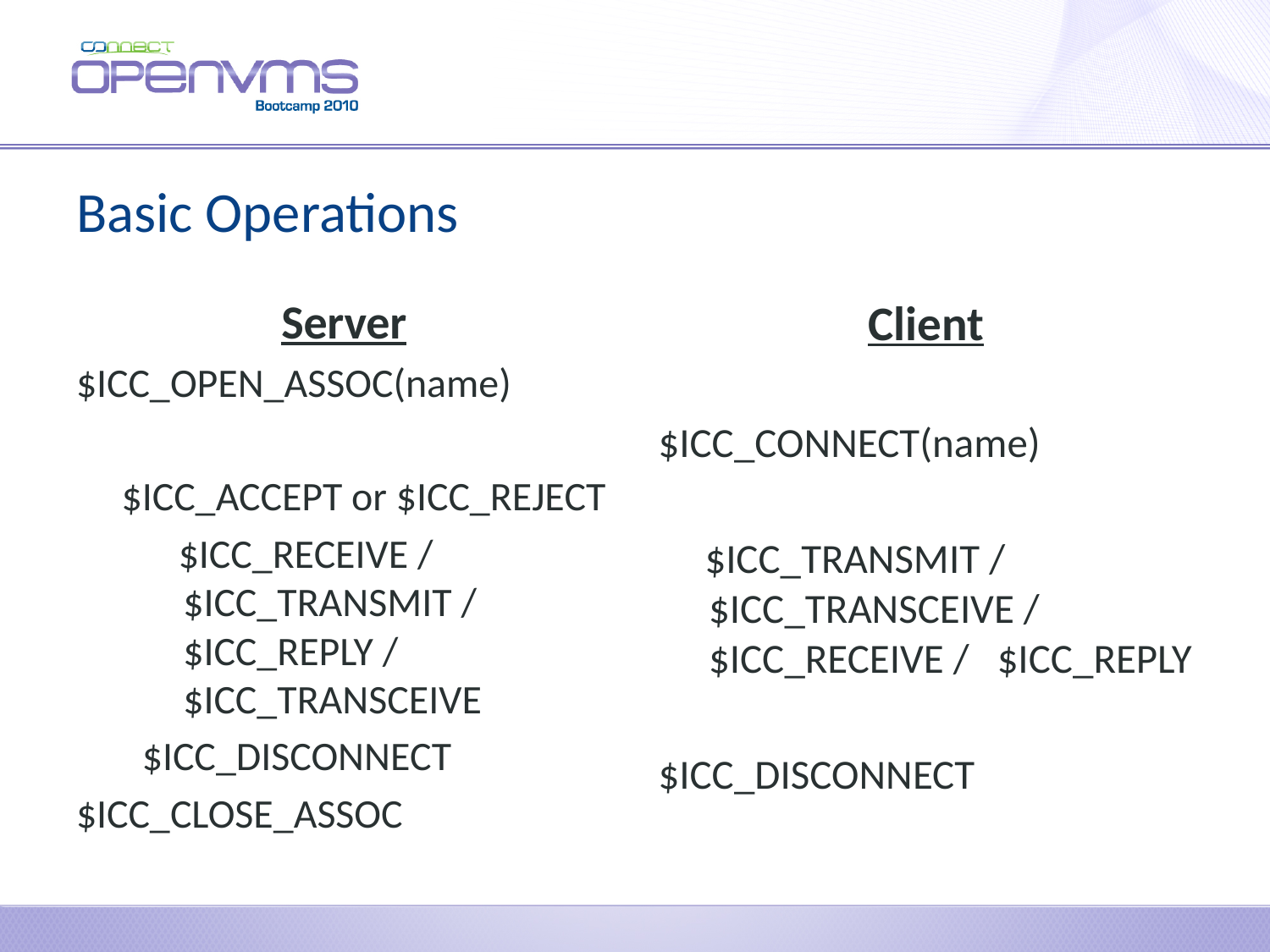

# Basic Operations
Server
$ICC_OPEN_ASSOC(name)

     $ICC_ACCEPT or $ICC_REJECT
    $ICC_RECEIVE / $ICC_TRANSMIT / $ICC_REPLY / $ICC_TRANSCEIVE
$ICC_DISCONNECT
$ICC_CLOSE_ASSOC
Client

$ICC_CONNECT(name)

     $ICC_TRANSMIT / $ICC_TRANSCEIVE / $ICC_RECEIVE /   $ICC_REPLY

$ICC_DISCONNECT